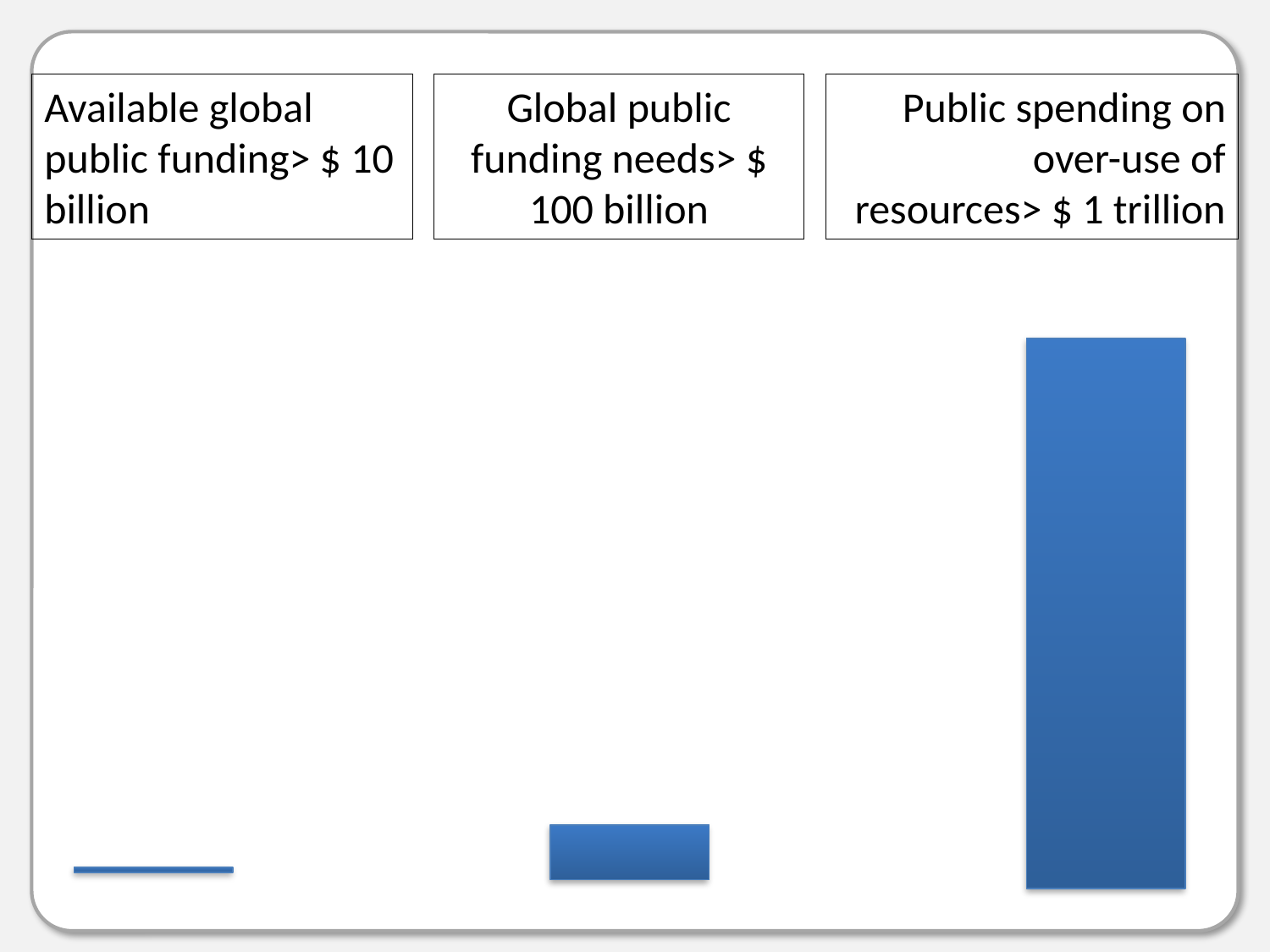

Available global public funding> $ 10 billion
Global public funding needs> $ 100 billion
Public spending on over-use of resources> $ 1 trillion